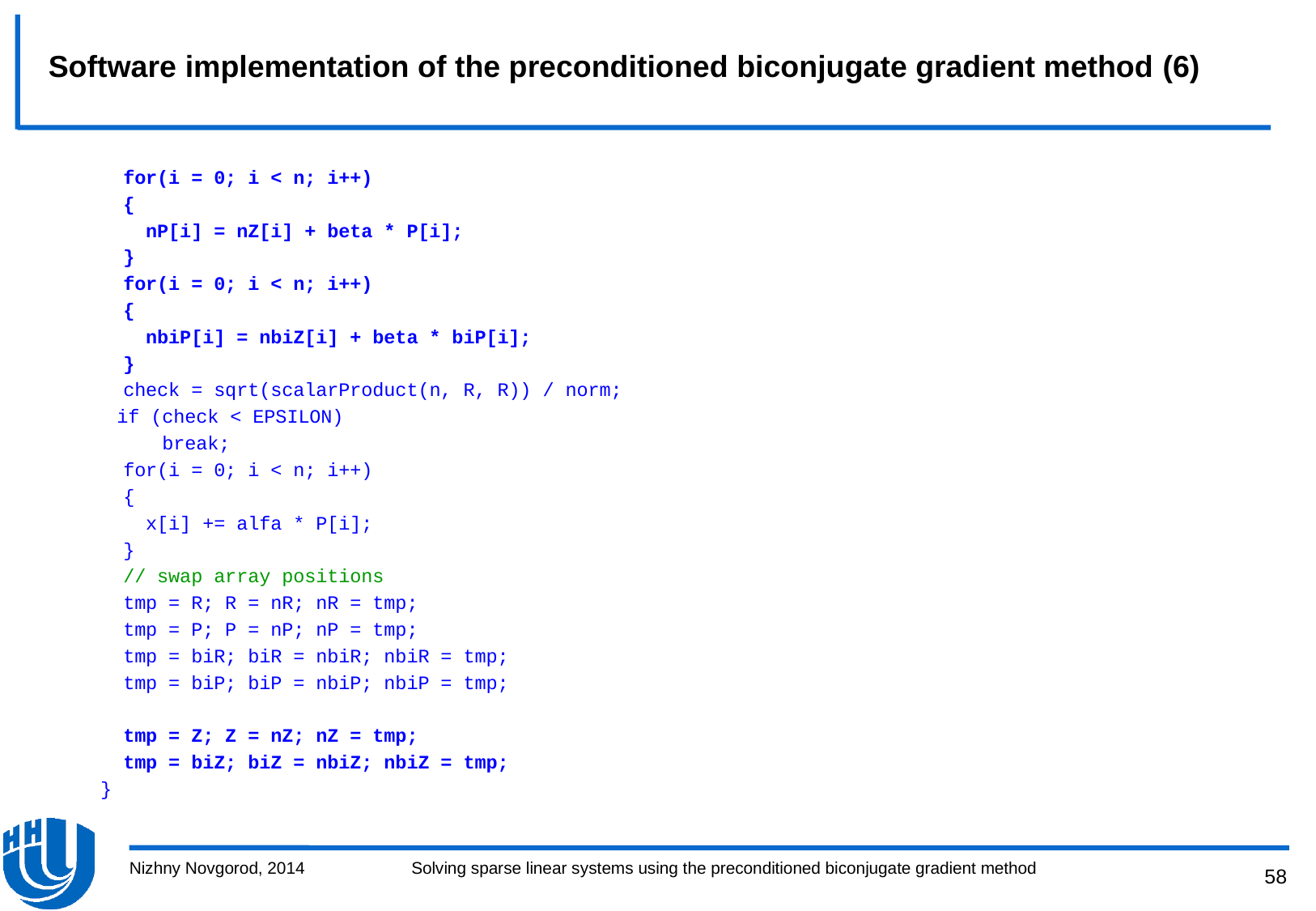

# Software implementation of the preconditioned biconjugate gradient method (6)
    for(i = 0; i < n; i++)
    {
      nP[i] = nZ[i] + beta * P[i];
    }
    for(i = 0; i < n; i++)
    {
      nbiP[i] = nbiZ[i] + beta * biP[i];
    }
    check = sqrt(scalarProduct(n, R, R)) / norm;
	if (check < EPSILON)
	    break;
    for(i = 0; i < n; i++)
    {
      x[i] += alfa * P[i];
    }
    // swap array positions
    tmp = R; R = nR; nR = tmp;
    tmp = P; P = nP; nP = tmp;
    tmp = biR; biR = nbiR; nbiR = tmp;
    tmp = biP; biP = nbiP; nbiP = tmp;

    tmp = Z; Z = nZ; nZ = tmp;
    tmp = biZ; biZ = nbiZ; nbiZ = tmp;
  }
Nizhny Novgorod, 2014
Solving sparse linear systems using the preconditioned biconjugate gradient method